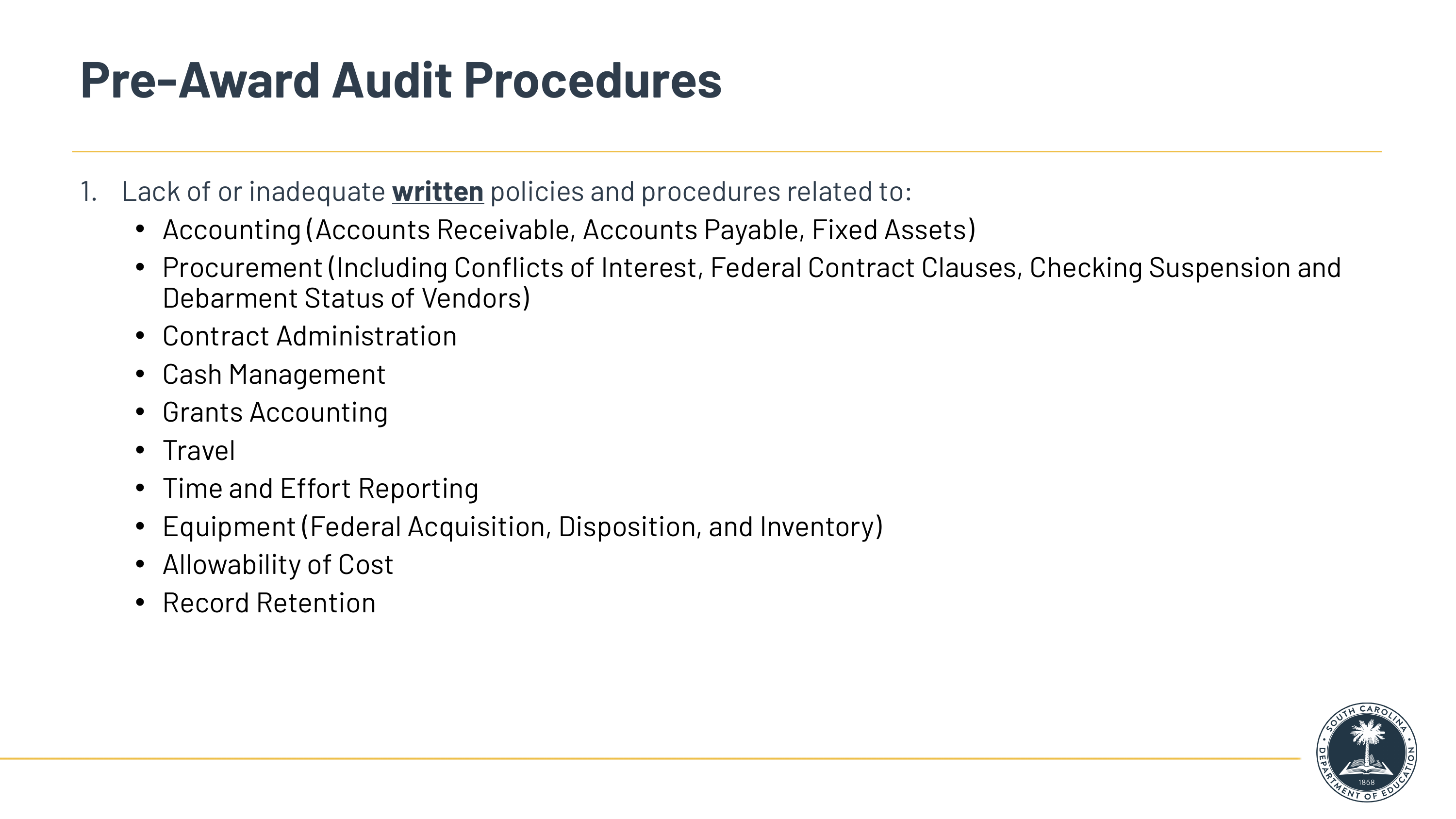

# Pre-Award Audit Procedures
Lack of or inadequate written policies and procedures related to:
Accounting (Accounts Receivable, Accounts Payable, Fixed Assets)
Procurement (Including Conflicts of Interest, Federal Contract Clauses, Checking Suspension and Debarment Status of Vendors)
Contract Administration
Cash Management
Grants Accounting
Travel
Time and Effort Reporting
Equipment (Federal Acquisition, Disposition, and Inventory)
Allowability of Cost
Record Retention